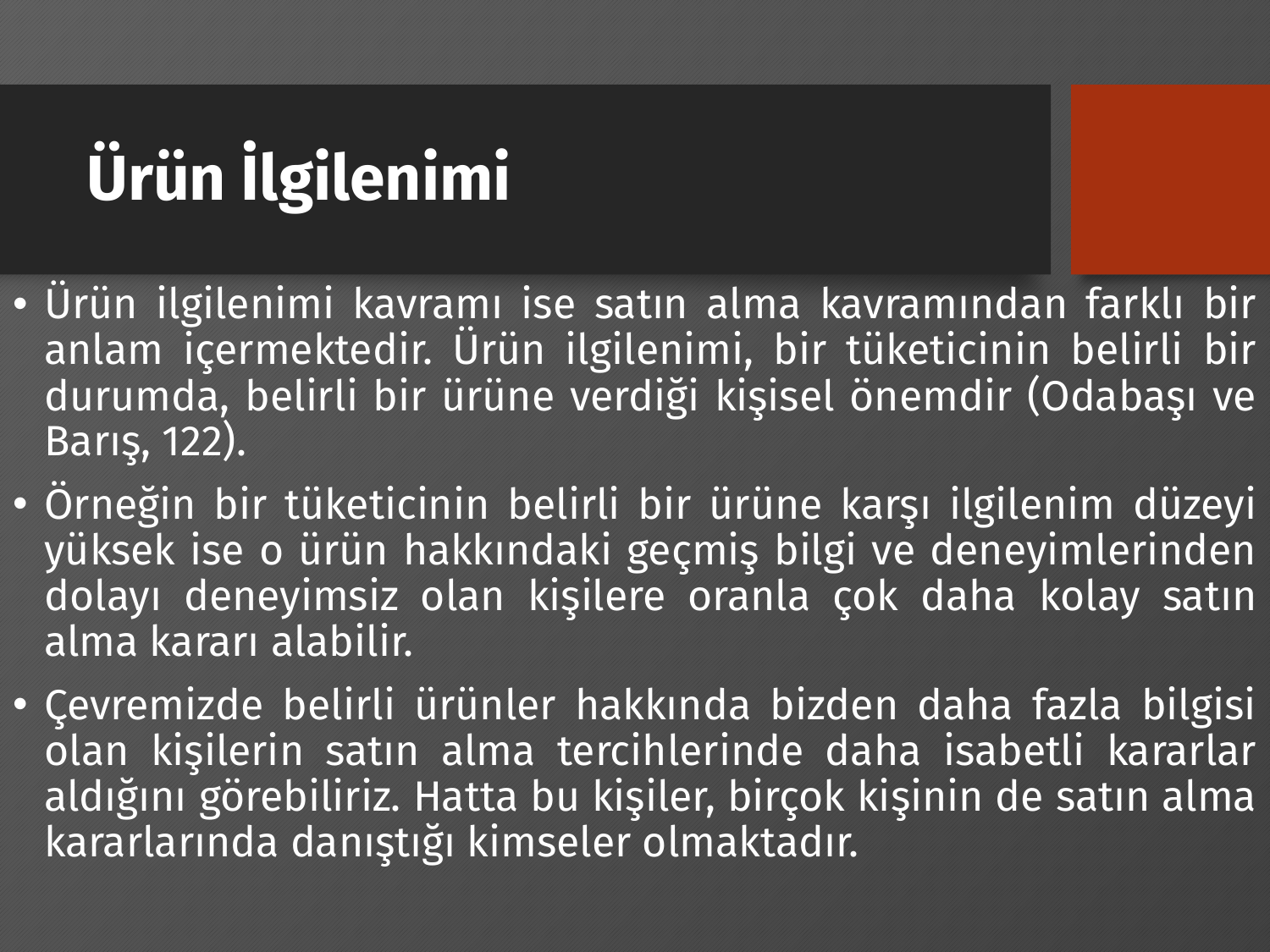

# Ürün İlgilenimi
Ürün ilgilenimi kavramı ise satın alma kavramından farklı bir anlam içermektedir. Ürün ilgilenimi, bir tüketicinin belirli bir durumda, belirli bir ürüne verdiği kişisel önemdir (Odabaşı ve Barış, 122).
Örneğin bir tüketicinin belirli bir ürüne karşı ilgilenim düzeyi yüksek ise o ürün hakkındaki geçmiş bilgi ve deneyimlerinden dolayı deneyimsiz olan kişilere oranla çok daha kolay satın alma kararı alabilir.
Çevremizde belirli ürünler hakkında bizden daha fazla bilgisi olan kişilerin satın alma tercihlerinde daha isabetli kararlar aldığını görebiliriz. Hatta bu kişiler, birçok kişinin de satın alma kararlarında danıştığı kimseler olmaktadır.